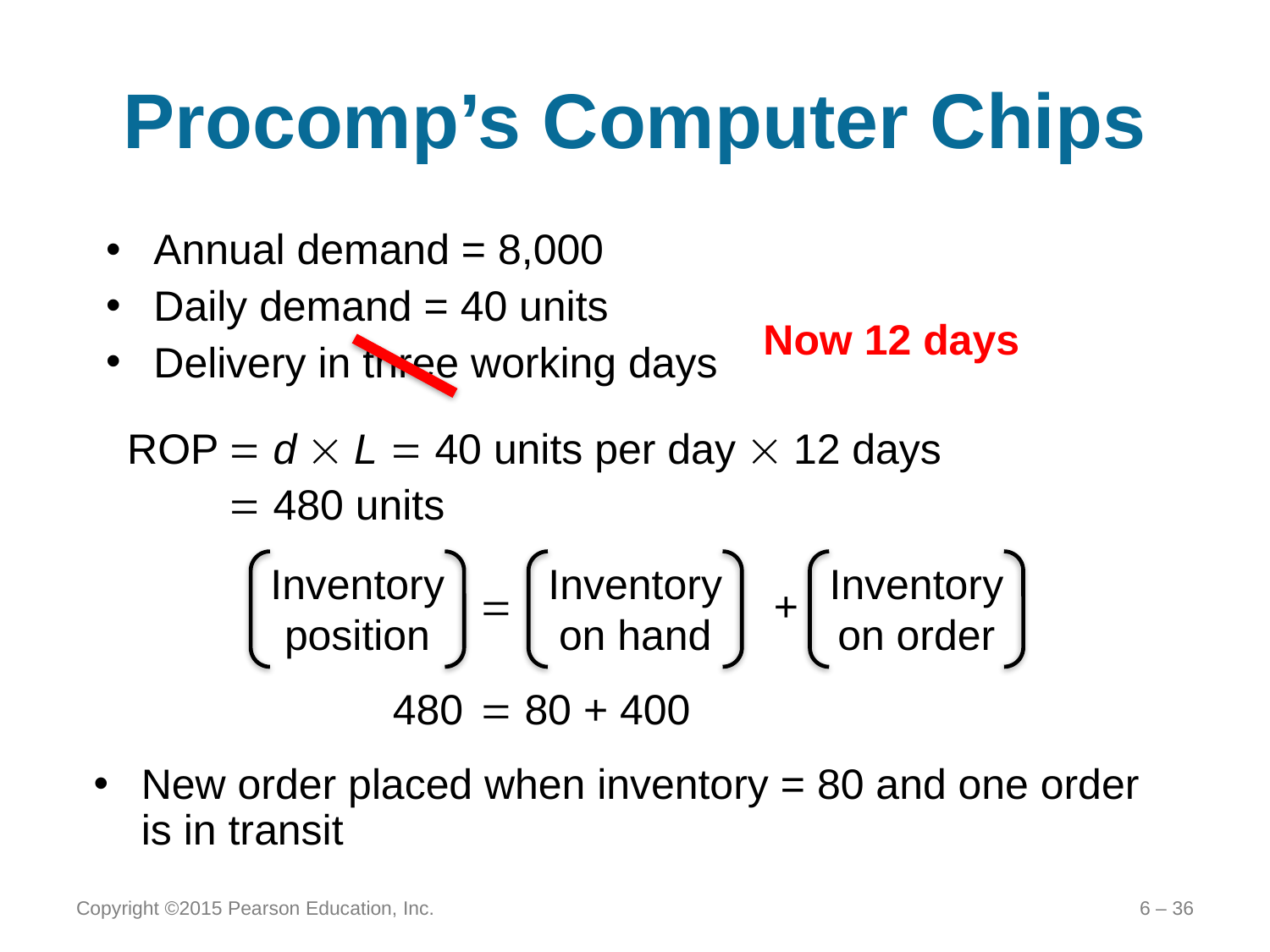

# Procomp’s Computer Chips
Annual demand = 8,000
Daily demand = 40 units
Delivery in three working days

Now 12 days
ROP	= d × L = 40 units per day × 12 days
	= 480 units
Inventory position

Inventory on hand

Inventory on order

	=                      +
480	= 80 + 400
New order placed when inventory = 80 and one order is in transit
Copyright ©2015 Pearson Education, Inc.
6 – 36